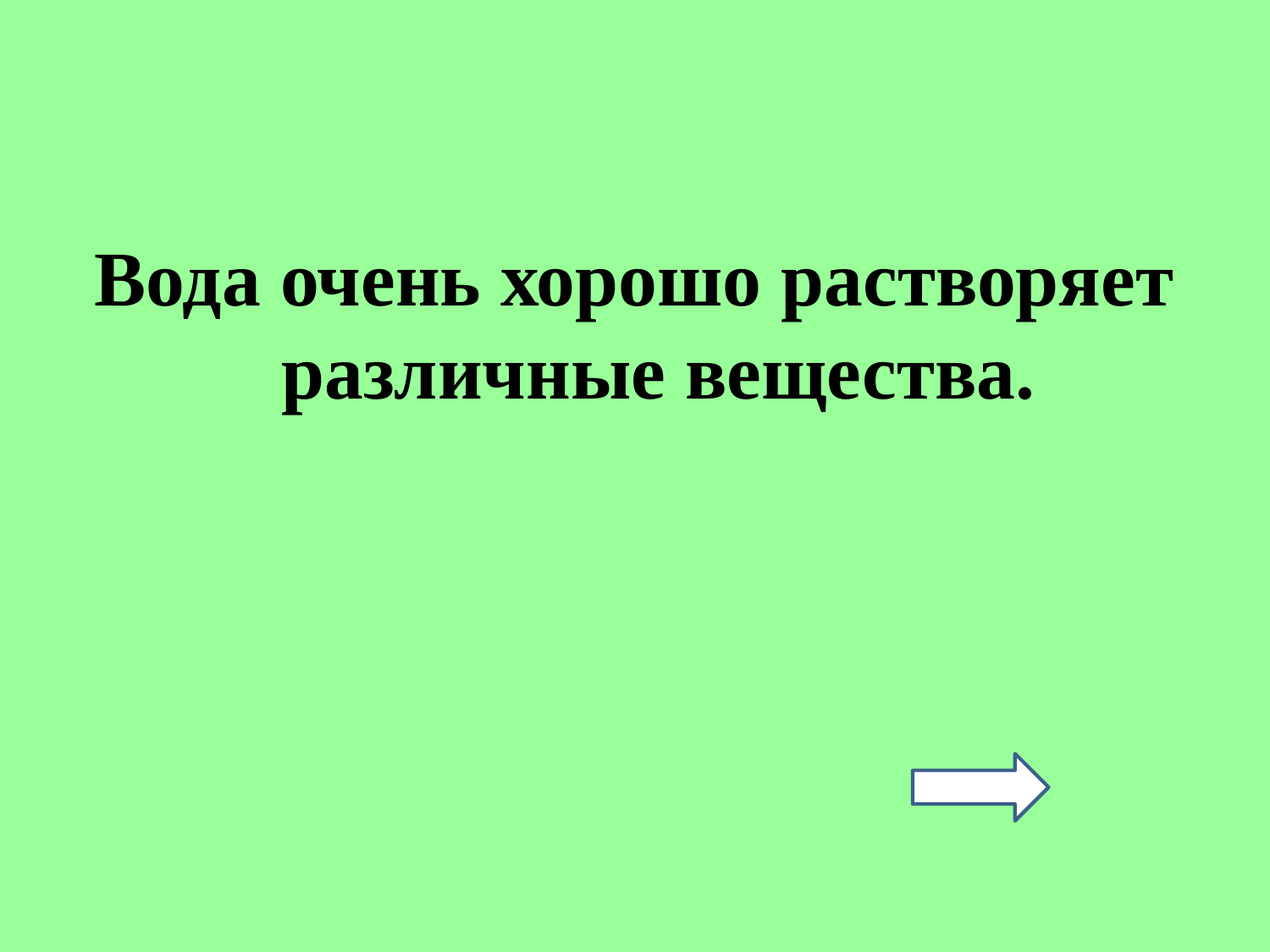

#
Вода очень хорошо растворяет различные вещества.